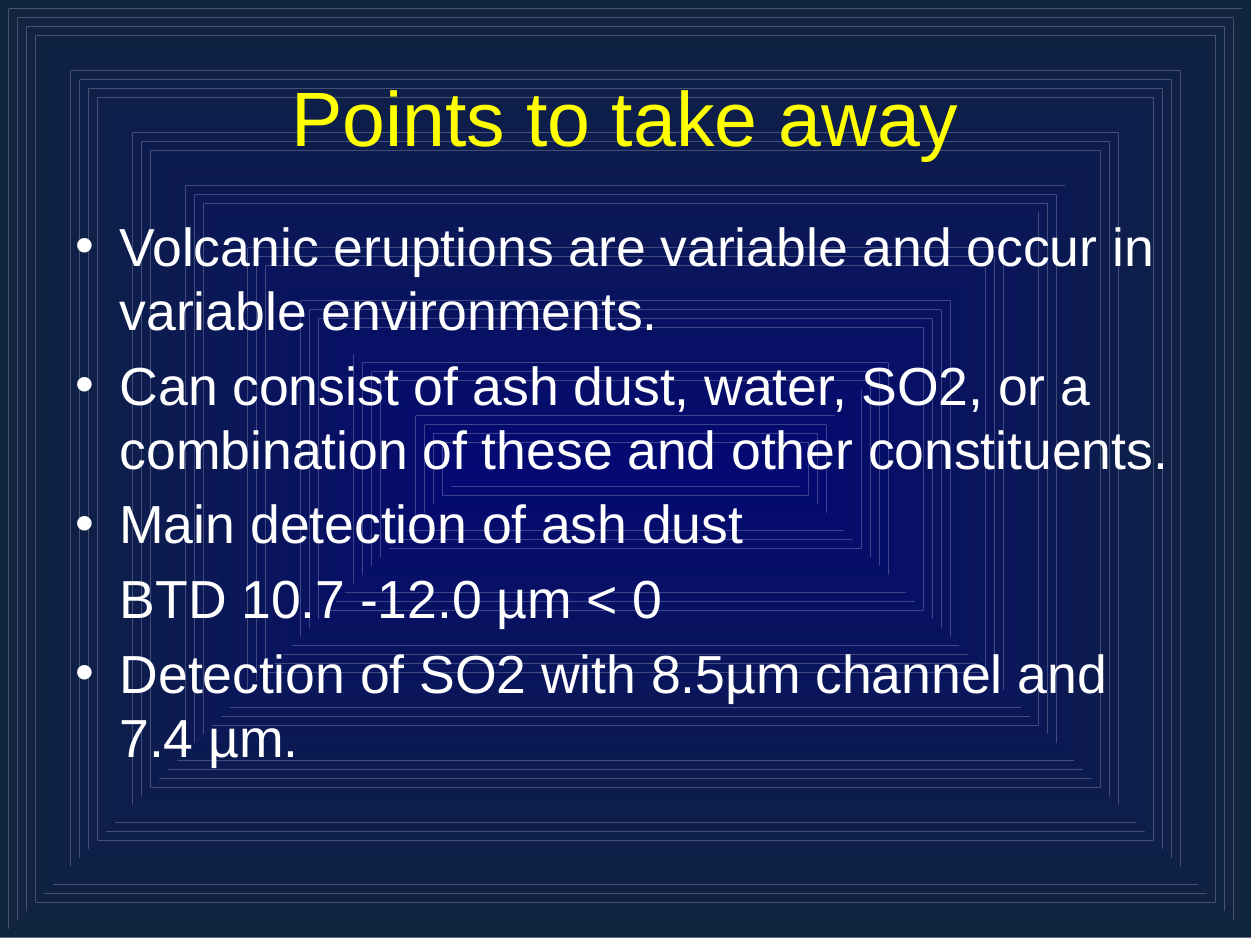

# Points to take away
Volcanic eruptions are variable and occur in variable environments.
Can consist of ash dust, water, SO2, or a combination of these and other constituents.
Main detection of ash dust
			BTD 10.7 -12.0 µm < 0
Detection of SO2 with 8.5µm channel and 7.4 µm.